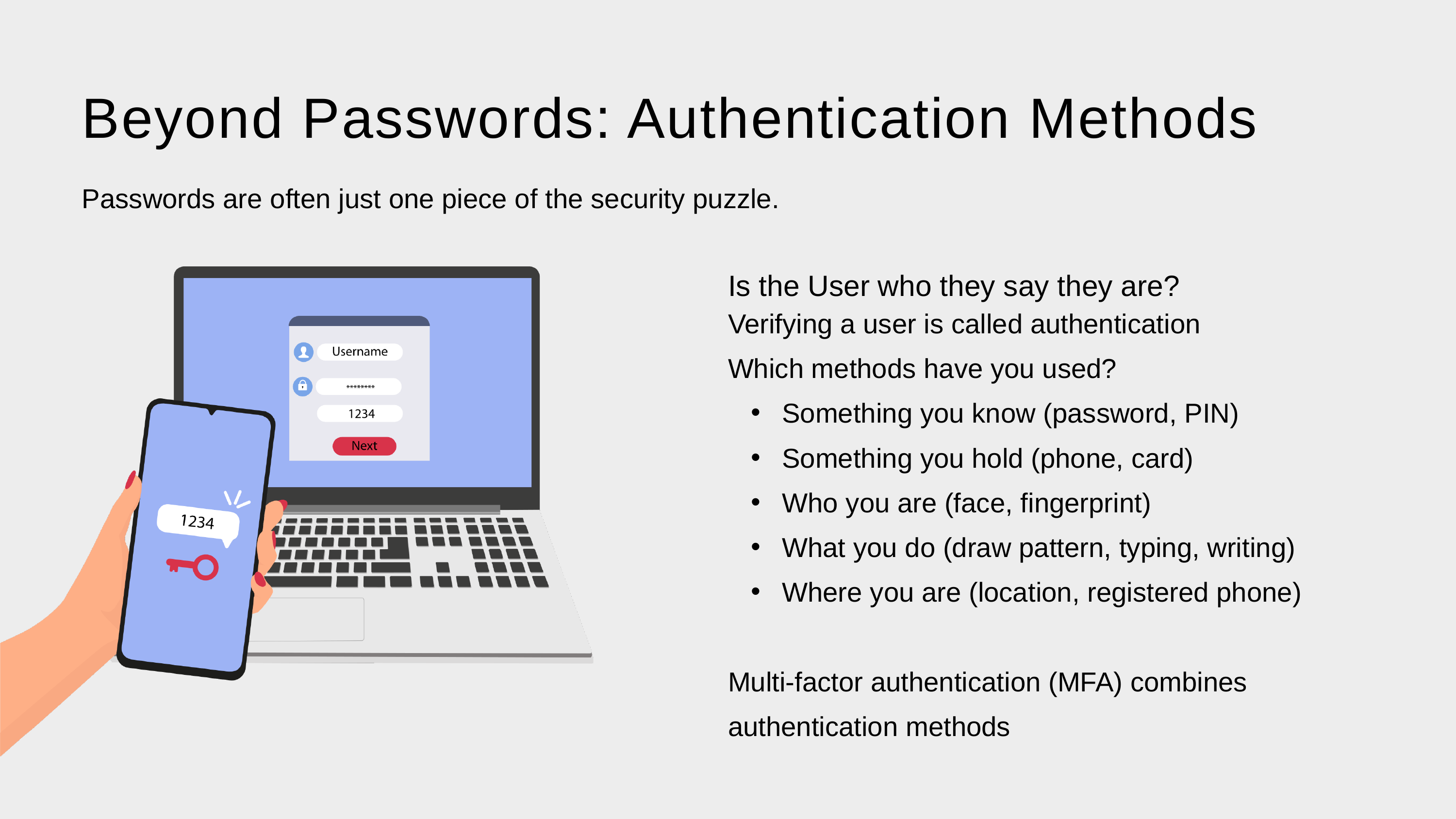

Beyond Passwords: Authentication Methods
Passwords are often just one piece of the security puzzle.

Is the User who they say they are?
Verifying a user is called authentication​
Which methods have you used?​
 Something you know (password, PIN)​
 Something you hold (phone, card)​
 Who you are (face, fingerprint)​
 What you do (draw pattern, typing, writing)​
 Where you are (location, registered phone)​
​
Multi-factor authentication (MFA) combines authentication methods​